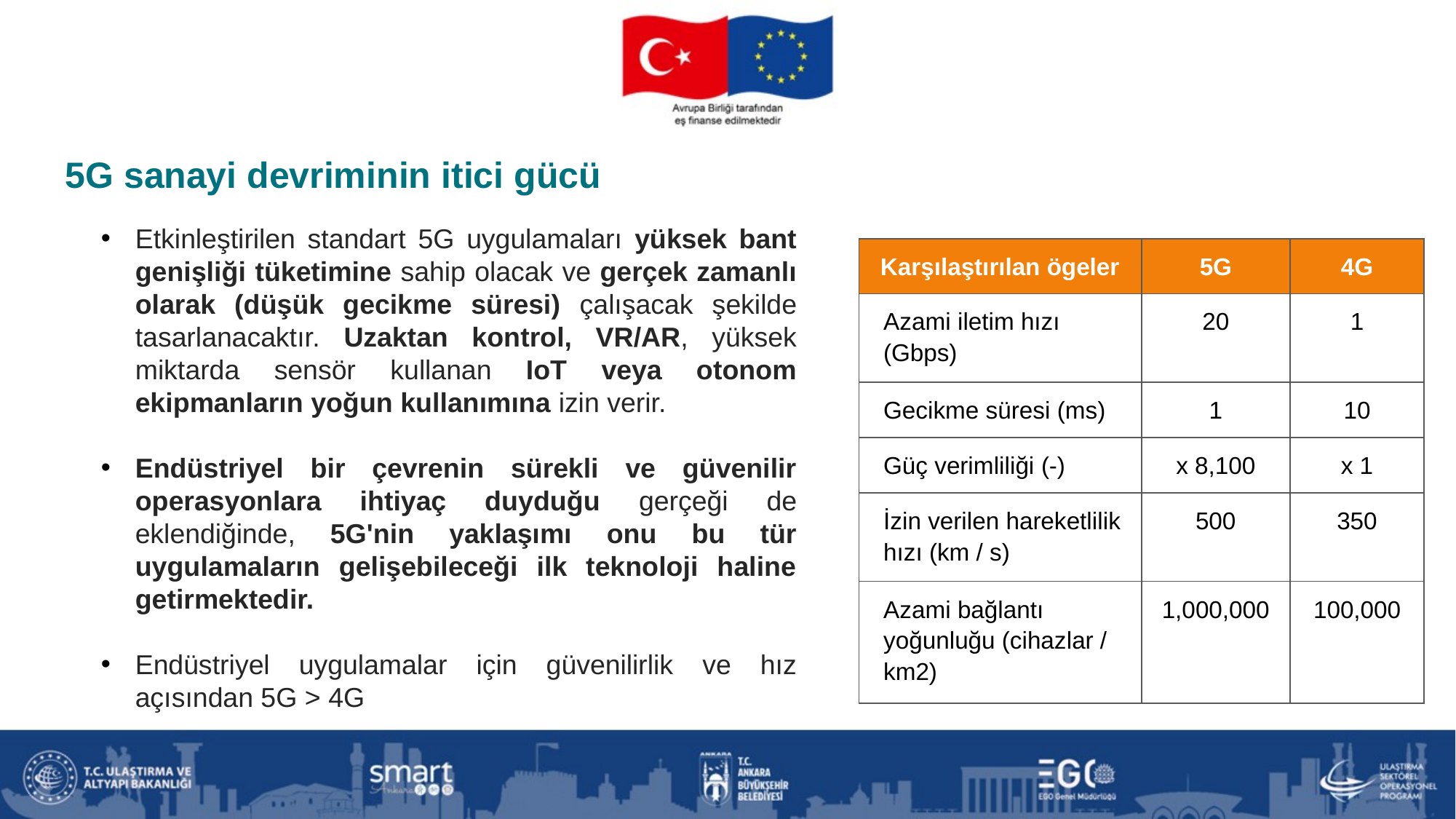

5G sanayi devriminin itici gücü
Etkinleştirilen standart 5G uygulamaları yüksek bant genişliği tüketimine sahip olacak ve gerçek zamanlı olarak (düşük gecikme süresi) çalışacak şekilde tasarlanacaktır. Uzaktan kontrol, VR/AR, yüksek miktarda sensör kullanan IoT veya otonom ekipmanların yoğun kullanımına izin verir.

Endüstriyel bir çevrenin sürekli ve güvenilir operasyonlara ihtiyaç duyduğu gerçeği de eklendiğinde, 5G'nin yaklaşımı onu bu tür uygulamaların gelişebileceği ilk teknoloji haline getirmektedir.

Endüstriyel uygulamalar için güvenilirlik ve hız açısından 5G > 4G
| Karşılaştırılan ögeler | 5G | 4G |
| --- | --- | --- |
| Azami iletim hızı (Gbps) | 20 | 1 |
| Gecikme süresi (ms) | 1 | 10 |
| Güç verimliliği (-) | x 8,100 | x 1 |
| İzin verilen hareketlilik hızı (km / s) | 500 | 350 |
| Azami bağlantı yoğunluğu (cihazlar / km2) | 1,000,000 | 100,000 |